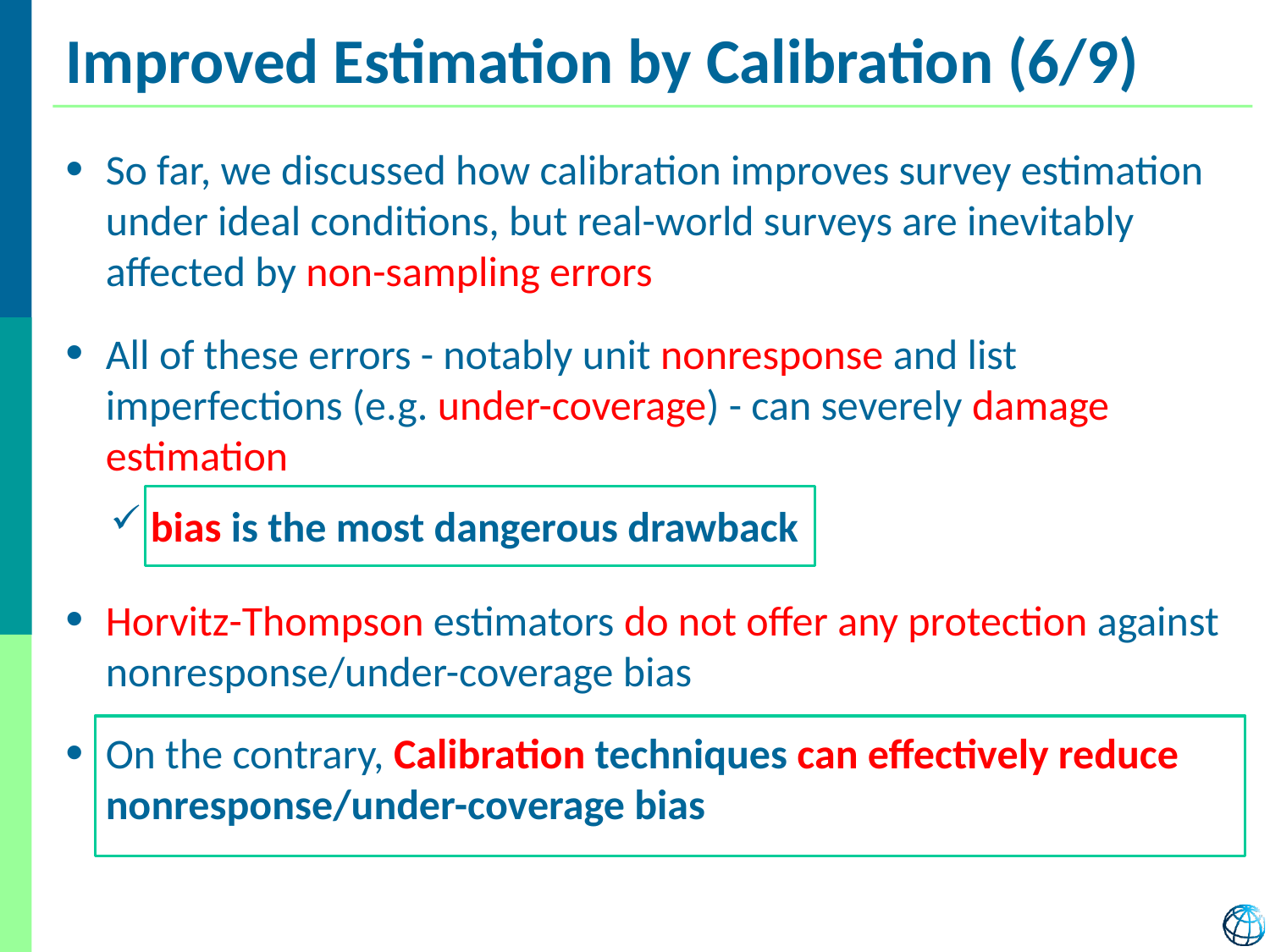

# Improved Estimation by Calibration (6/9)
So far, we discussed how calibration improves survey estimation under ideal conditions, but real-world surveys are inevitably affected by non-sampling errors
All of these errors - notably unit nonresponse and list imperfections (e.g. under-coverage) - can severely damage estimation
bias is the most dangerous drawback
Horvitz-Thompson estimators do not offer any protection against nonresponse/under-coverage bias
On the contrary, Calibration techniques can effectively reduce nonresponse/under-coverage bias